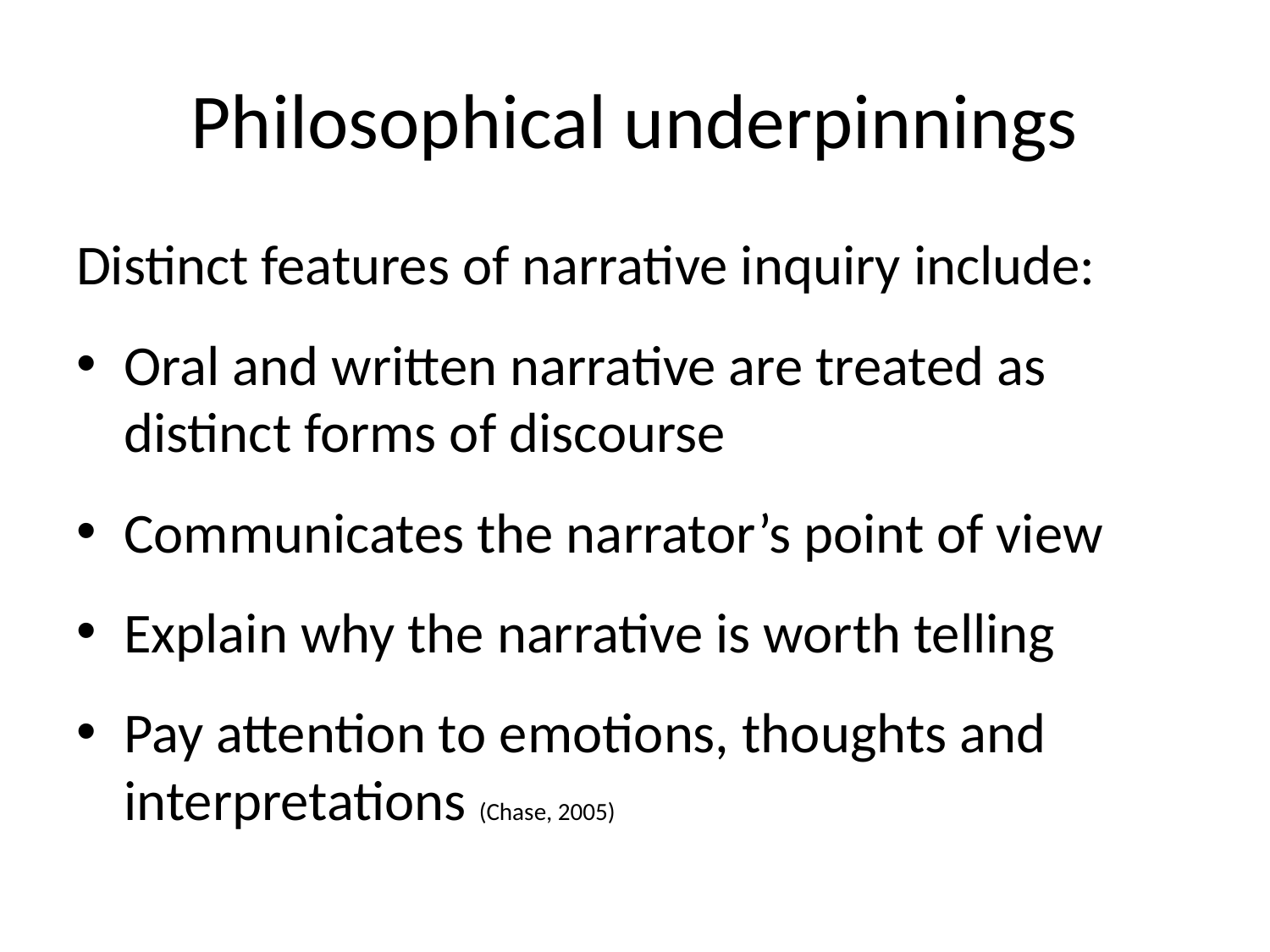

# Philosophical underpinnings
Distinct features of narrative inquiry include:
Oral and written narrative are treated as distinct forms of discourse
Communicates the narrator’s point of view
Explain why the narrative is worth telling
Pay attention to emotions, thoughts and interpretations (Chase, 2005)